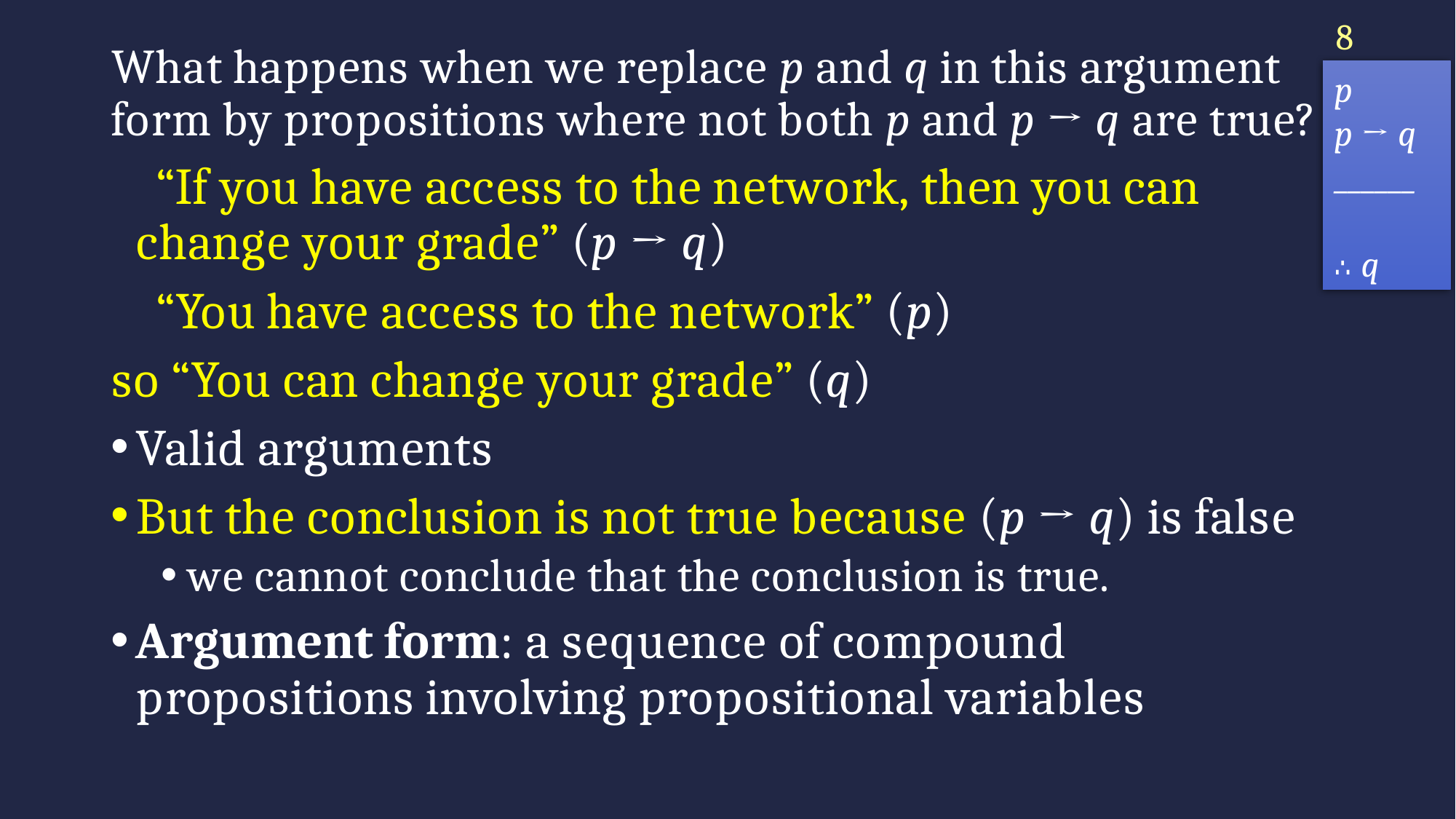

8
# What happens when we replace p and q in this argument form by propositions where not both p and p → q are true?
p
p → q
______
∴ q
    “If you have access to the network, then you can change your grade” (p → q)
    “You have access to the network” (p)
so “You can change your grade” (q)
Valid arguments
But the conclusion is not true because (p → q) is false
we cannot conclude that the conclusion is true.
Argument form: a sequence of compound propositions involving propositional variables